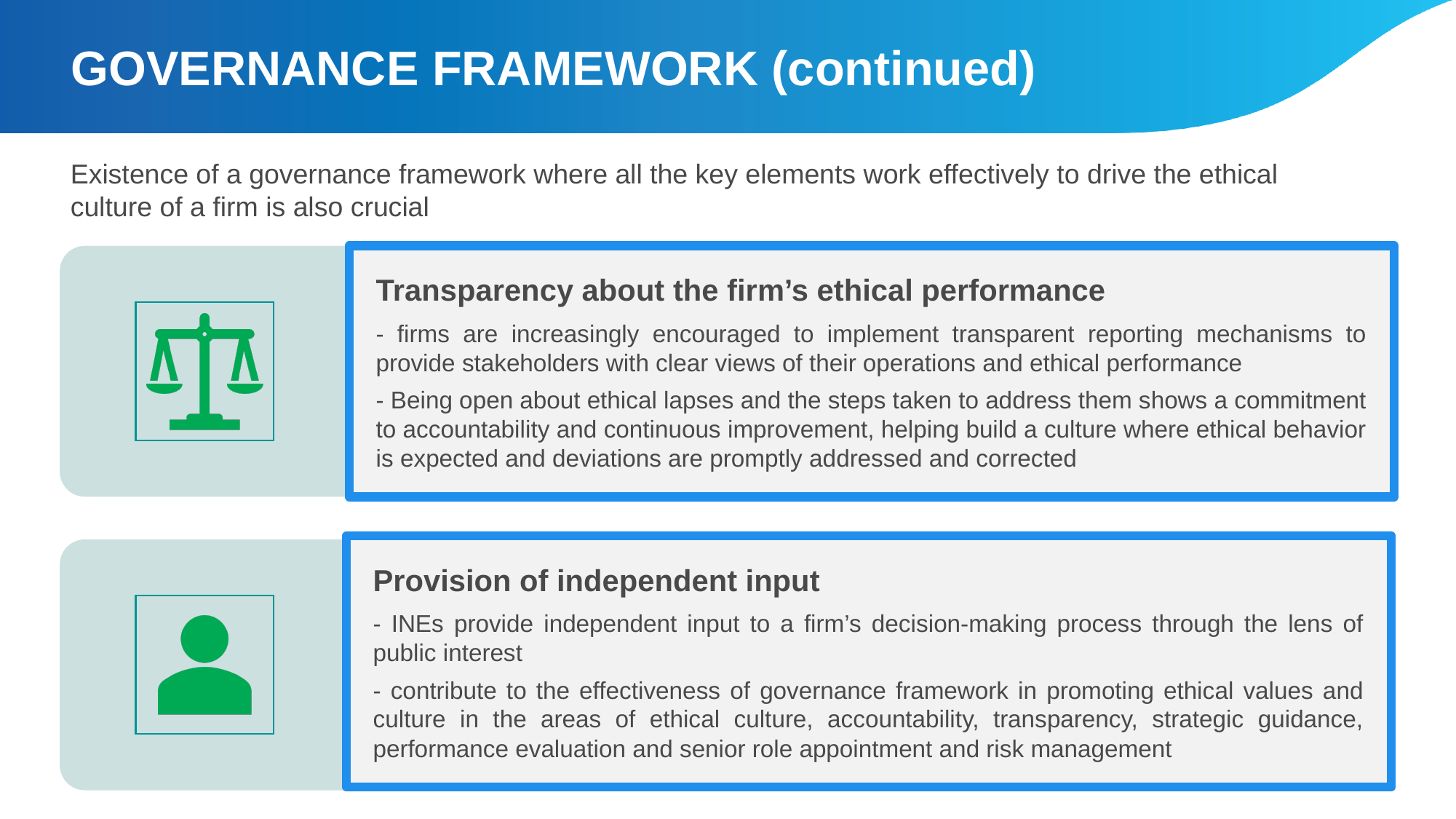

GOVERNANCE FRAMEWORK (continued)
Existence of a governance framework where all the key elements work effectively to drive the ethical culture of a firm is also crucial
Transparency about the firm’s ethical performance
- firms are increasingly encouraged to implement transparent reporting mechanisms to provide stakeholders with clear views of their operations and ethical performance
- Being open about ethical lapses and the steps taken to address them shows a commitment to accountability and continuous improvement, helping build a culture where ethical behavior is expected and deviations are promptly addressed and corrected
Provision of independent input
- INEs provide independent input to a firm’s decision-making process through the lens of public interest
- contribute to the effectiveness of governance framework in promoting ethical values and culture in the areas of ethical culture, accountability, transparency, strategic guidance, performance evaluation and senior role appointment and risk management
16